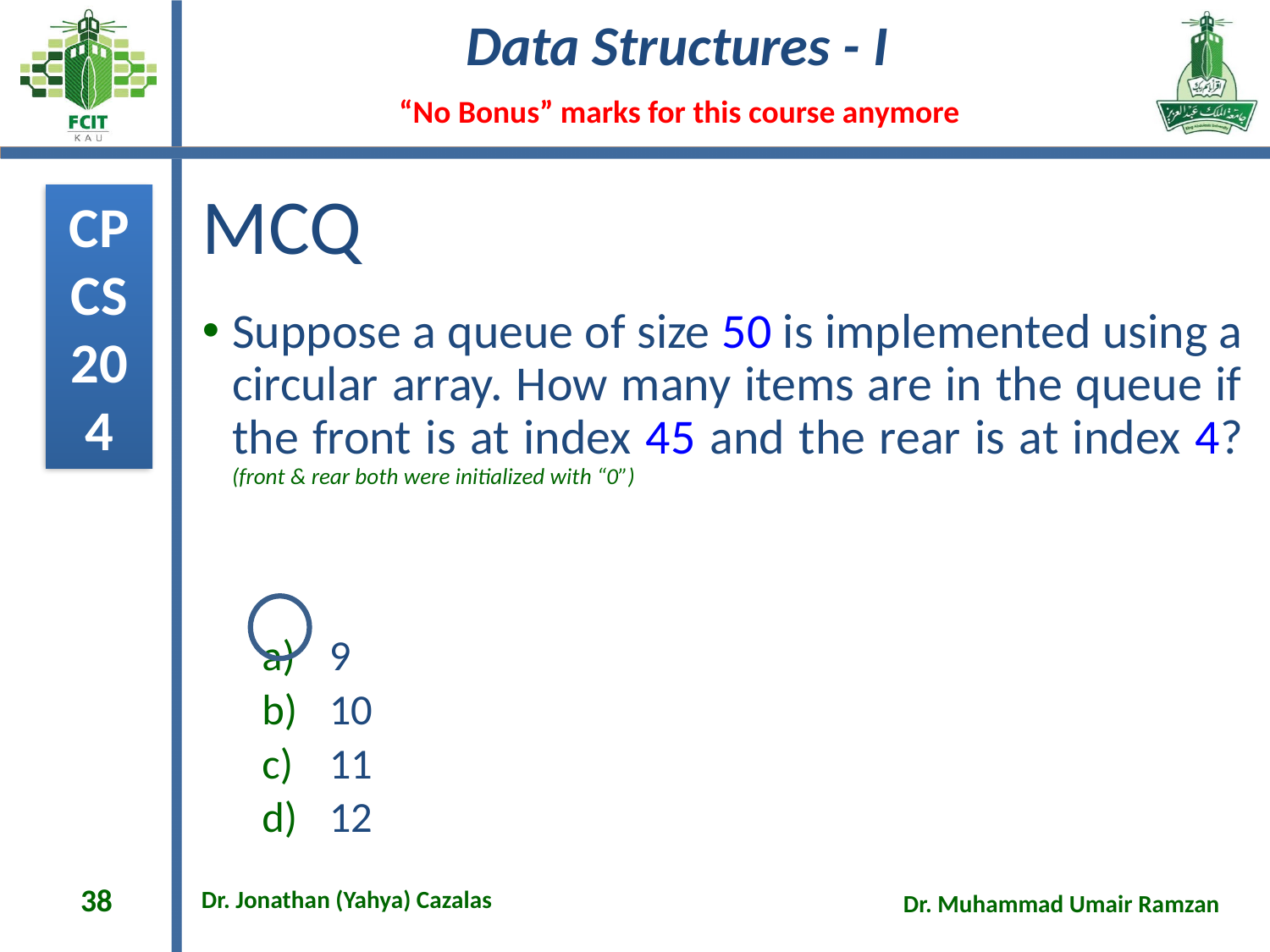

# MCQ
Suppose a queue of size 50 is implemented using a circular array. How many items are in the queue if the front is at index 45 and the rear is at index 4? (front & rear both were initialized with “0”)

9
10
11
12

38